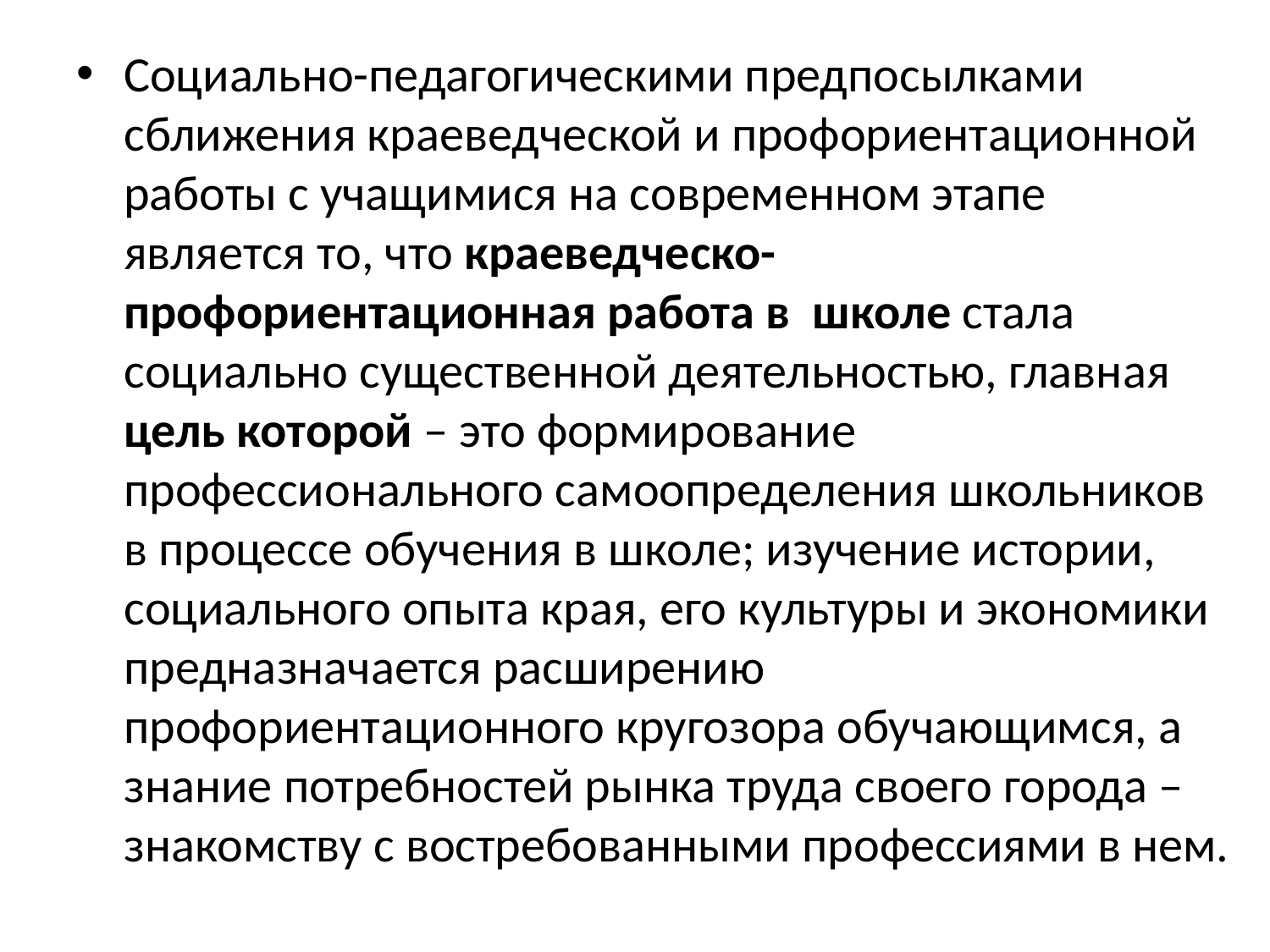

Социально-педагогическими предпосылками сближения краеведческой и профориентационной работы с учащимися на современном этапе является то, что краеведческо-профориентационная работа в  школе стала социально существенной деятельностью, главная цель которой – это формирование профессионального самоопределения школьников в процессе обучения в школе; изучение истории, социального опыта края, его культуры и экономики предназначается расширению профориентационного кругозора обучающимся, а знание потребностей рынка труда своего города – знакомству с востребованными профессиями в нем.